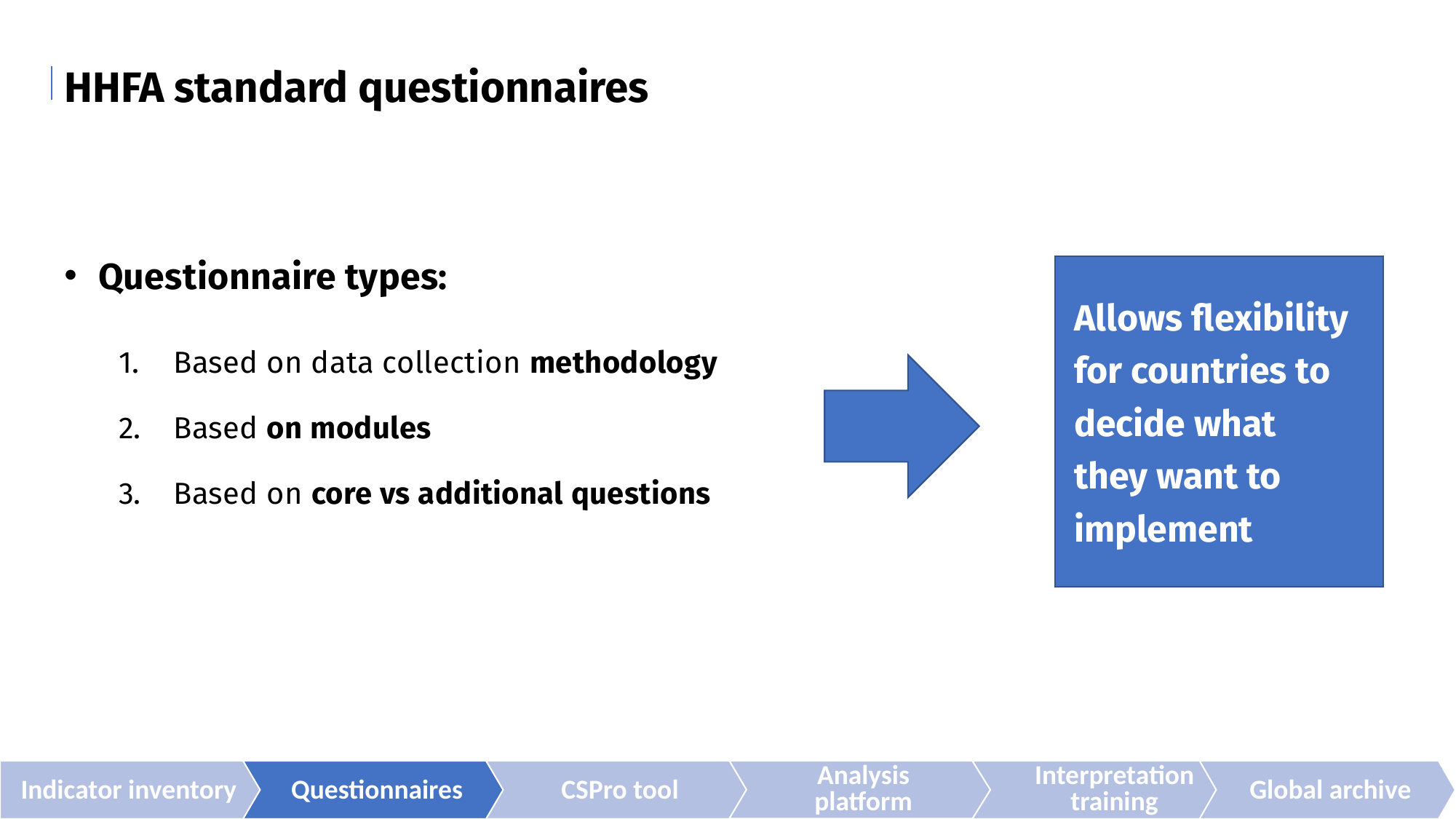

HHFA standard questionnaires
Questionnaire types:

Based on data collection methodology
Based on modules
Based on core vs additional questions
 Allows flexibility
 for countries to
 decide what
 they want to
 implement

Indicator inventory
Questionnaires
CSPro tool
Analysis platform
Interpretation
training
Global archive